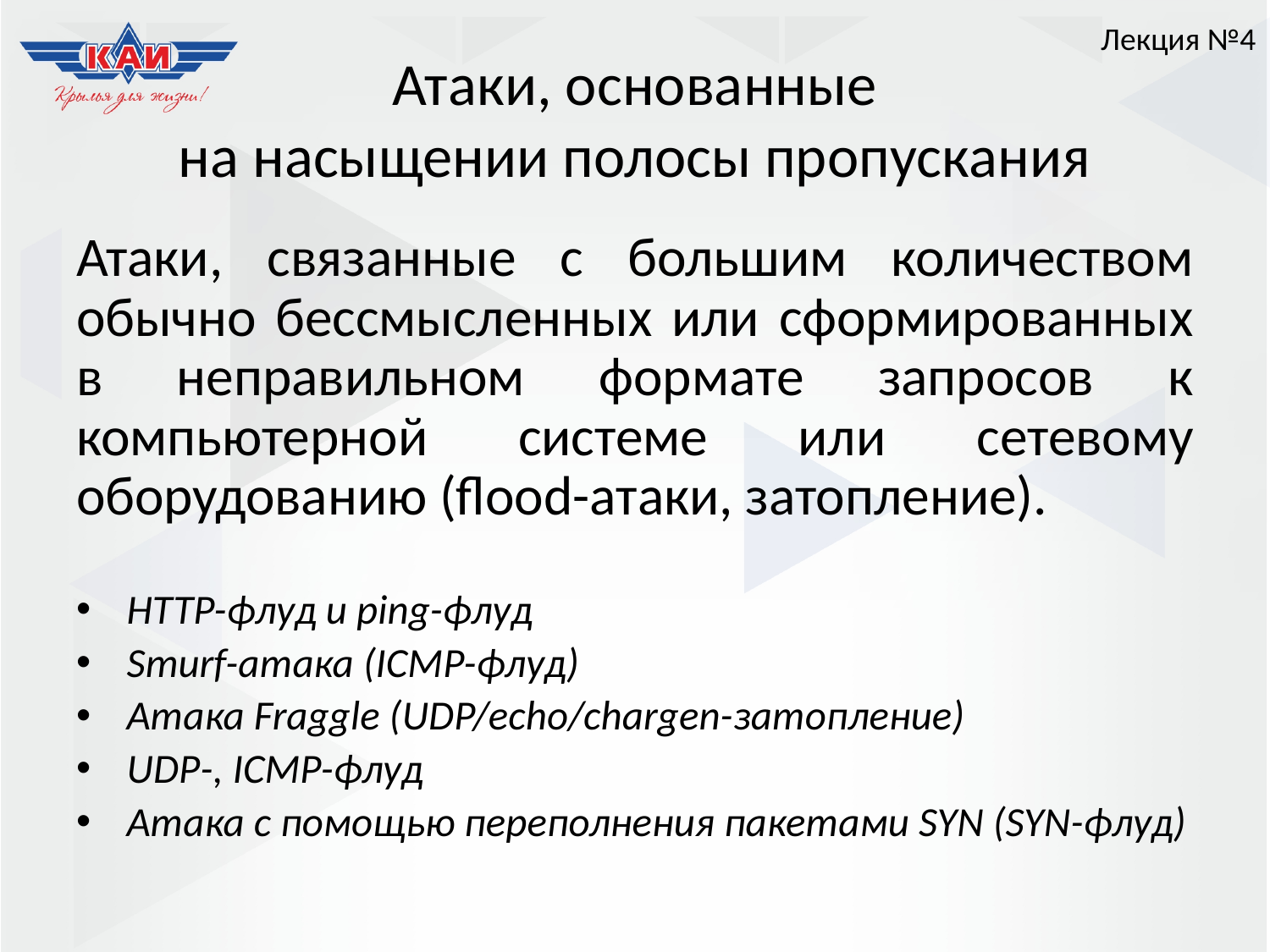

Лекция №4
# Атаки, основанные на насыщении полосы пропускания
Атаки, связанные с большим количеством обычно бессмысленных или сформированных в неправильном формате запросов к компьютерной системе или сетевому оборудованию (flood-атаки, затопление).

HTTP-флуд и ping-флуд
Smurf-атака (ICMP-флуд)
Атака Fraggle (UDP/echo/chargen-затопление)
UDP-, ICMP-флуд
Атака с помощью переполнения пакетами SYN (SYN-флуд)